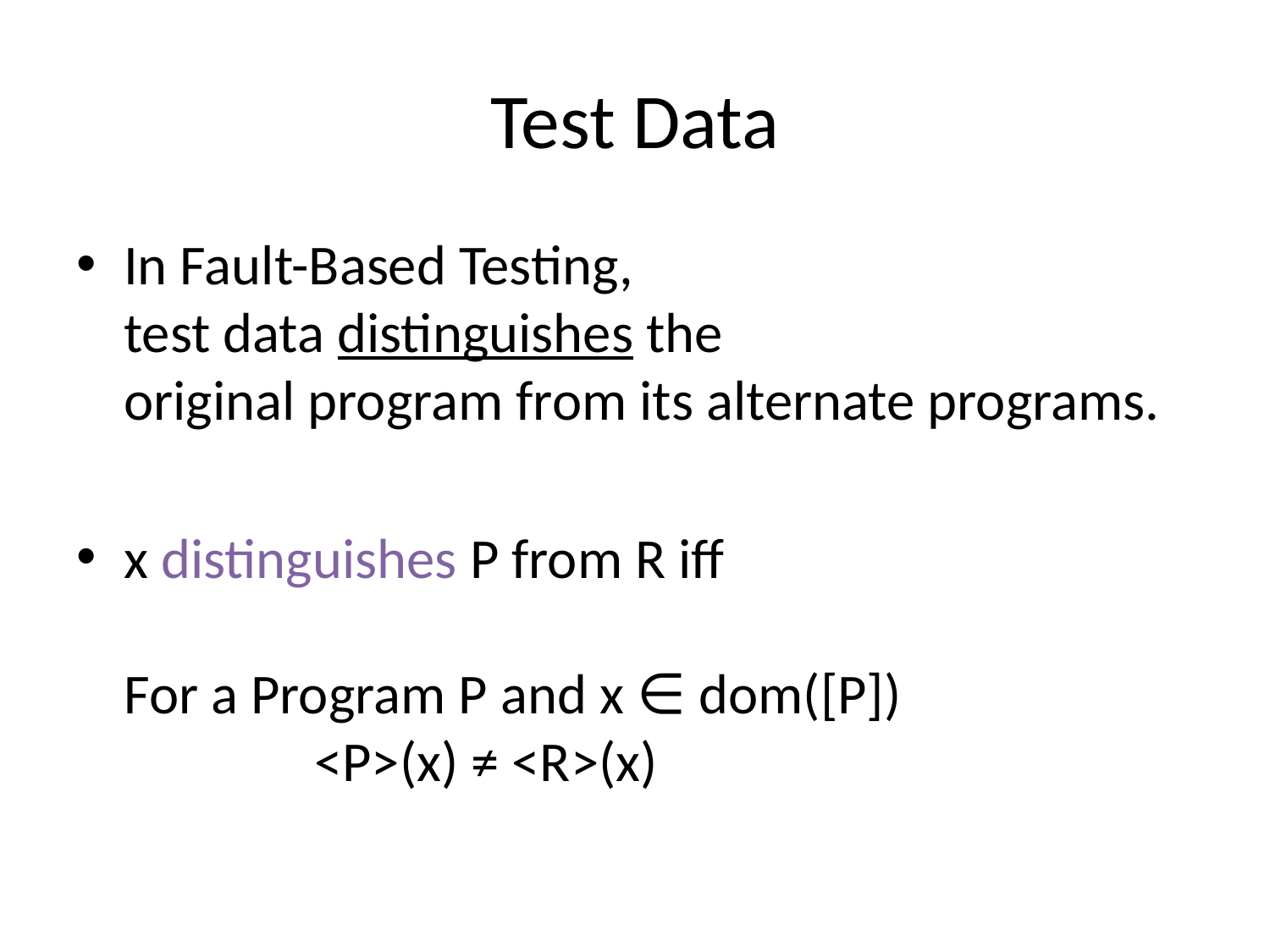

# Test Data
In Fault-Based Testing,
test data distinguishes the
original program from its alternate programs.

x distinguishes P from R iff
For a Program P and x ∈ dom([P])
               <P>(x) ≠ <R>(x)